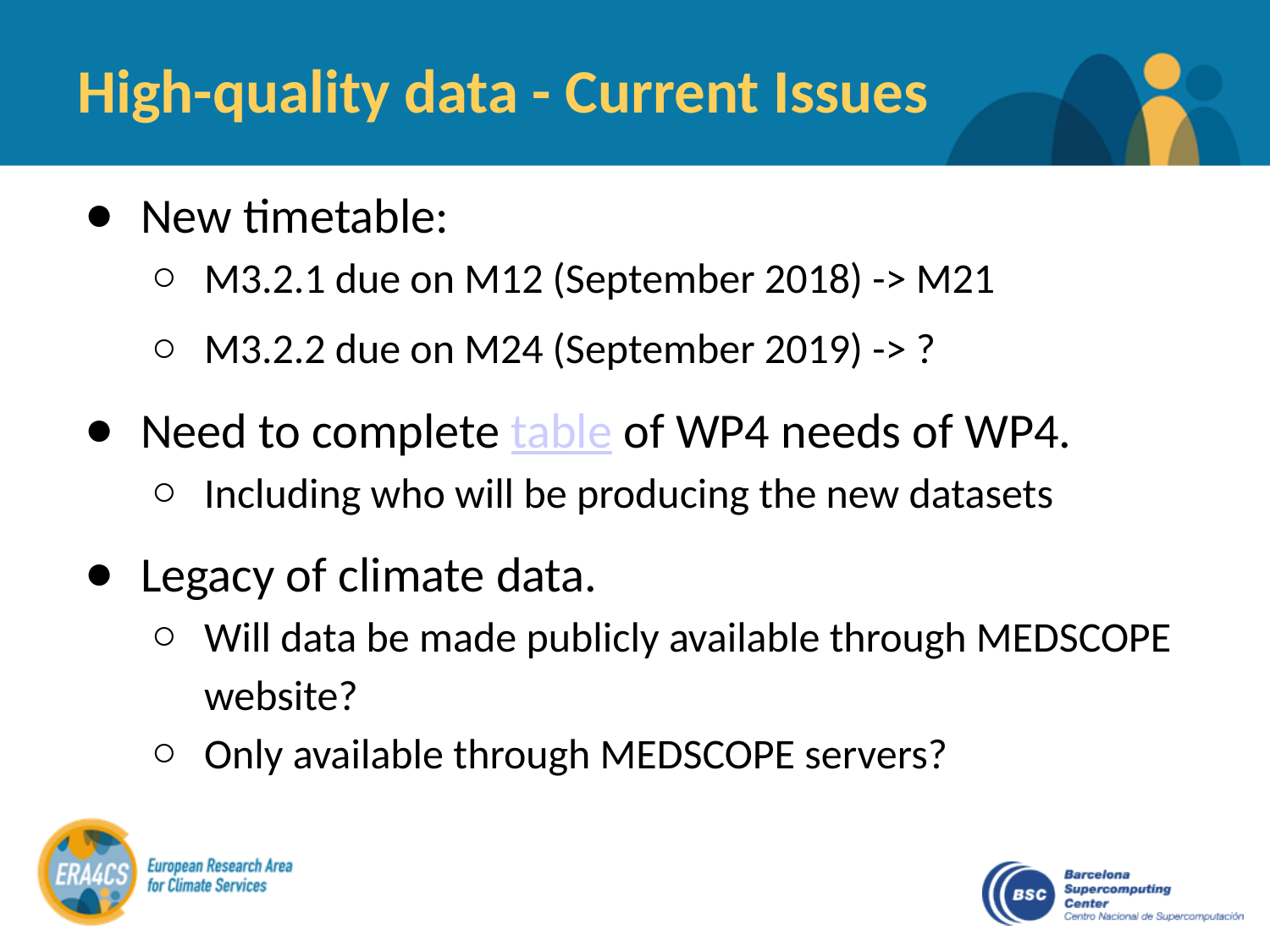

# High-quality data - Current Issues
New timetable:
M3.2.1 due on M12 (September 2018) -> M21
M3.2.2 due on M24 (September 2019) -> ?
Need to complete table of WP4 needs of WP4.
Including who will be producing the new datasets
Legacy of climate data.
Will data be made publicly available through MEDSCOPE website?
Only available through MEDSCOPE servers?